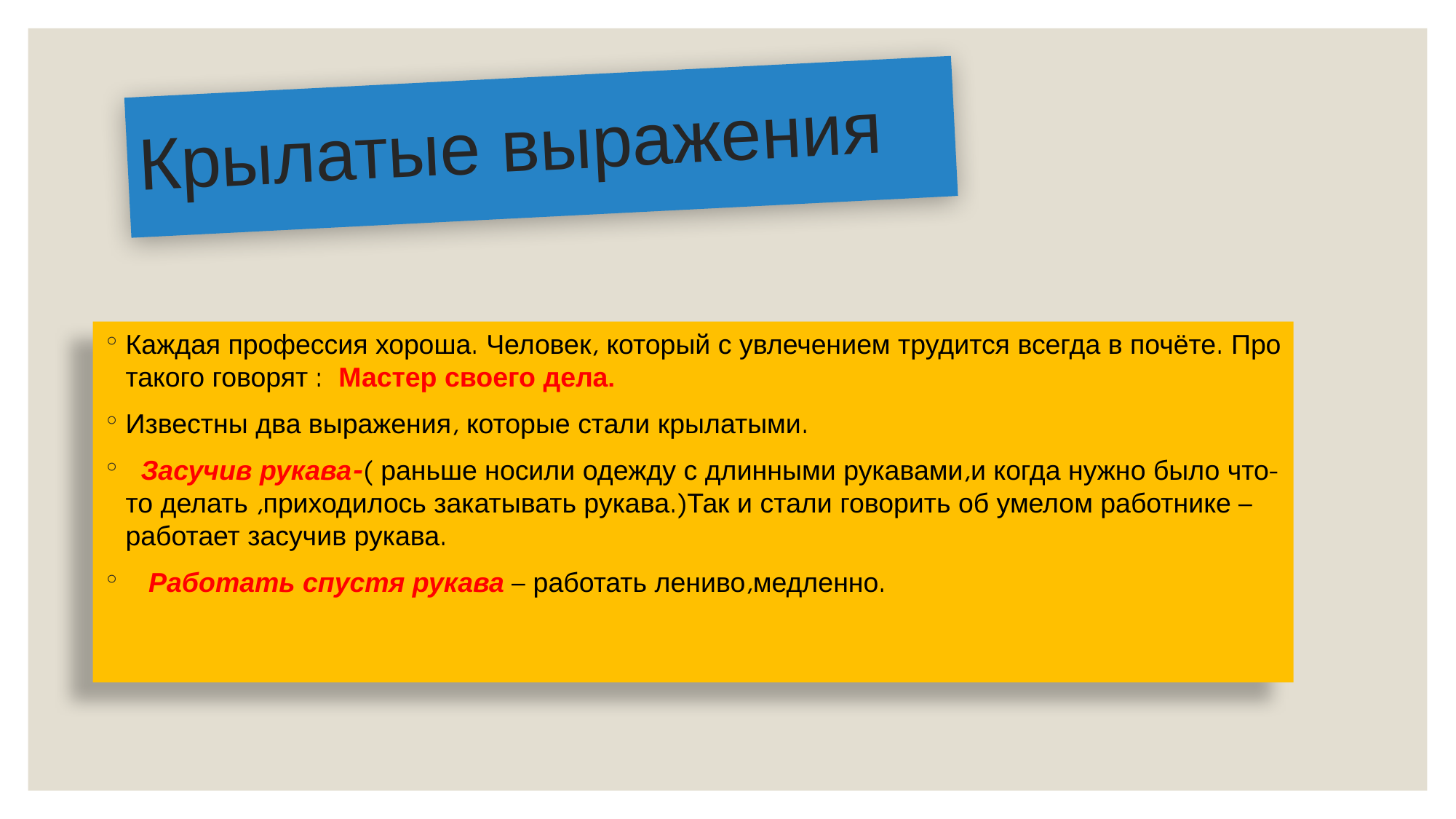

# Крылатые выражения
Каждая профессия хороша. Человек, который с увлечением трудится всегда в почёте. Про такого говорят :  Мастер своего дела.
Известны два выражения, которые стали крылатыми.
  Засучив рукава-( раньше носили одежду с длинными рукавами,и когда нужно было что-то делать ,приходилось закатывать рукава.)Так и стали говорить об умелом работнике – работает засучив рукава.
   Работать спустя рукава – работать лениво,медленно.